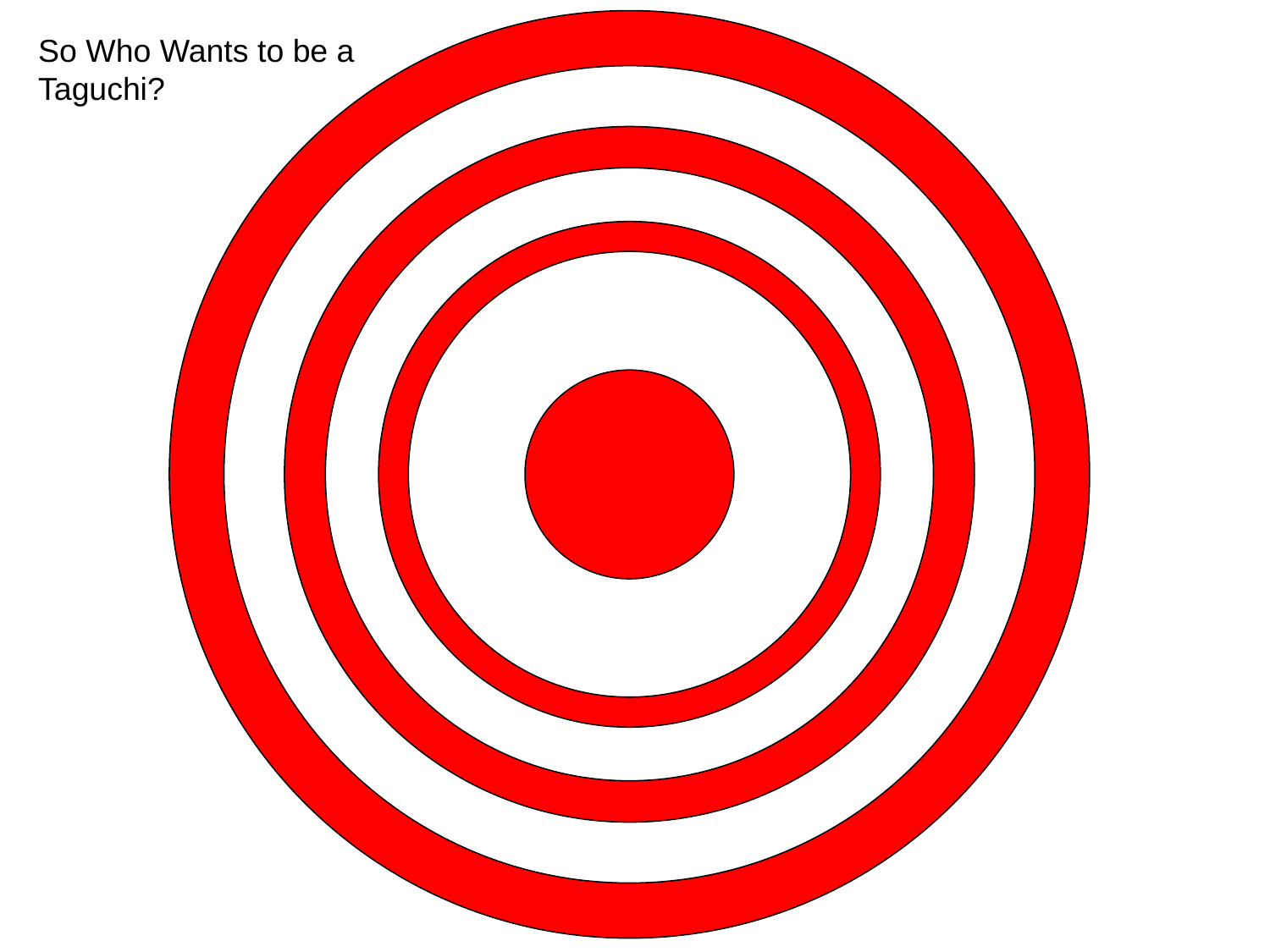

So Who Wants to be a Taguchi?